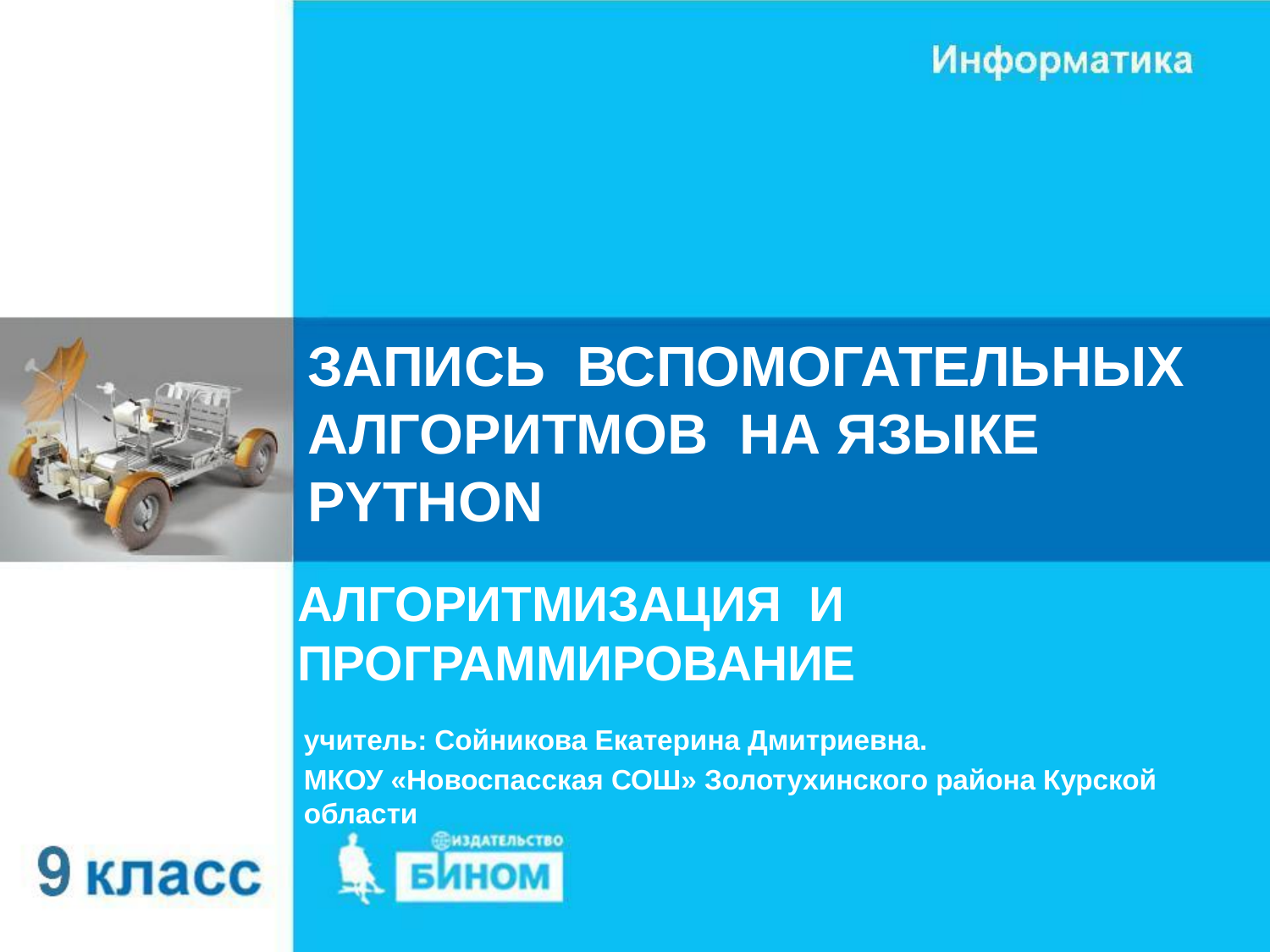

ЗАПИСЬ  ВСПОМОГАТЕЛЬНЫХ  АЛГОРИТМОВ  НА ЯЗЫКЕ  PYTHON
АЛГОРИТМИЗАЦИЯ  И ПРОГРАММИРОВАНИЕ
учитель: Сойникова Екатерина Дмитриевна.
МКОУ «Новоспасская СОШ» Золотухинского района Курской области